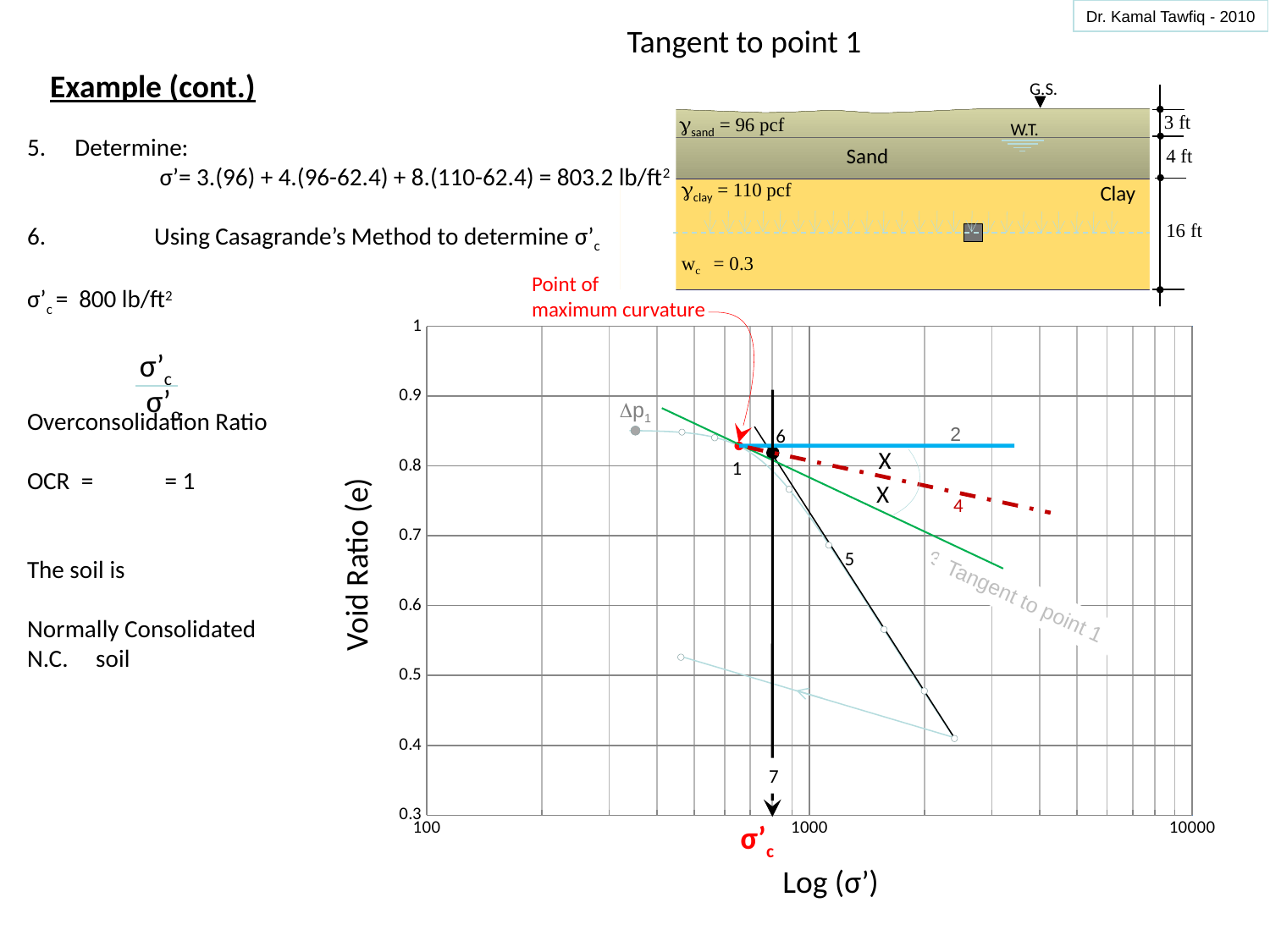

Dr. Kamal Tawfiq - 2010
Tangent to point 1
Example (cont.)
G.S.

3 ft
γsand = 96 pcf

W.T.
Determine:
	 σ’= 3.(96) + 4.(96-62.4) + 8.(110-62.4) = 803.2 lb/ft2

6. 	Using Casagrande’s Method to determine σ’c

σ’c =  800 lb/ft2

Overconsolidation Ratio

OCR  =             = 1

The soil is

Normally Consolidated
N.C.     soil

Sand
4 ft
γclay = 110 pcf

wc    = 0.3
Clay

16 ft

Point of
maximum curvature

### Chart

| Category |  |
|---|---|
σ’c
σ’o
Δp1

2
6

X

1

X

4
Void Ratio (e)
3
5

Tangent to point 1

7
σ’c
Log (σ’)